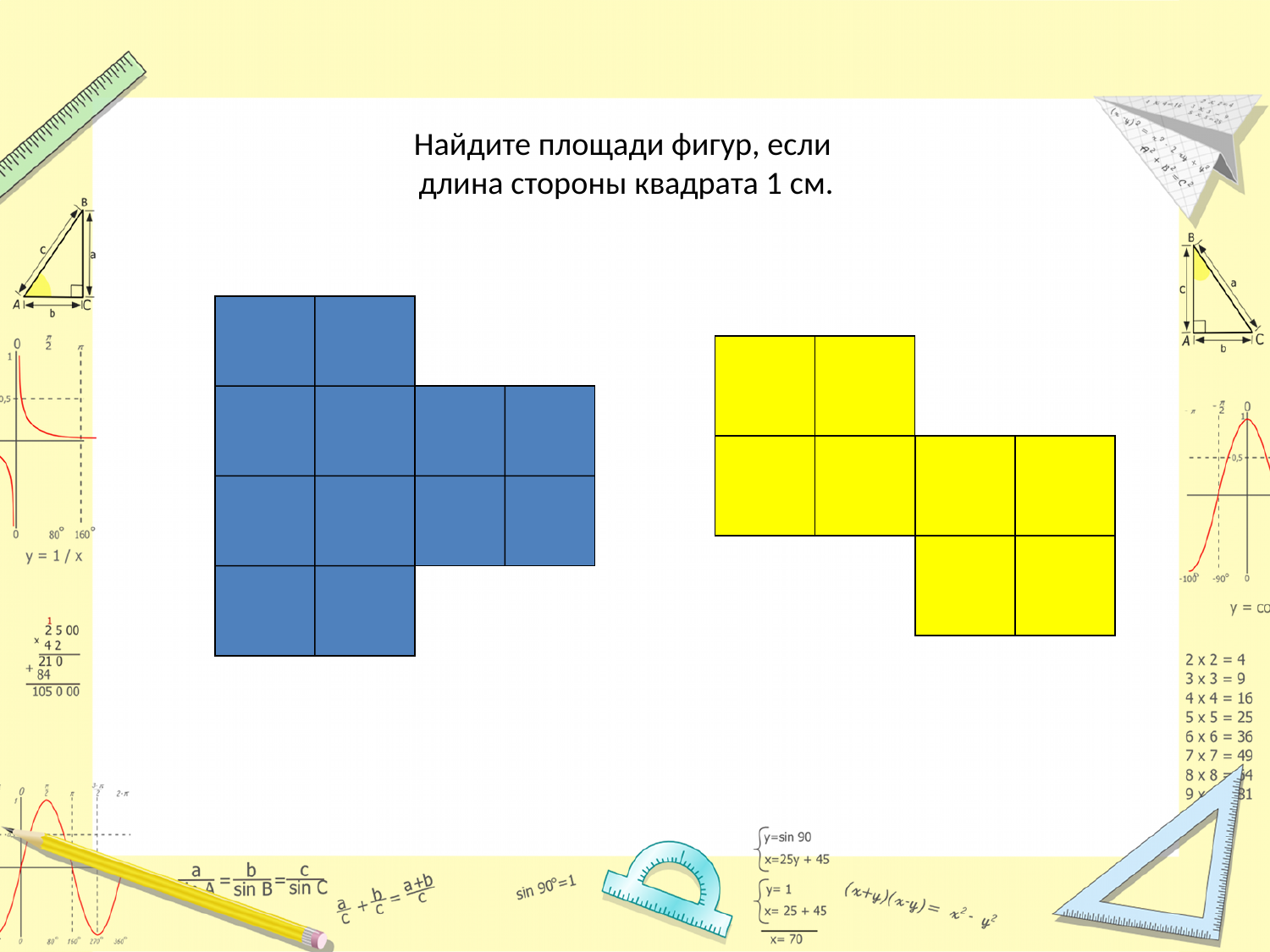

Найдите площади фигур, если
длина стороны квадрата 1 см.